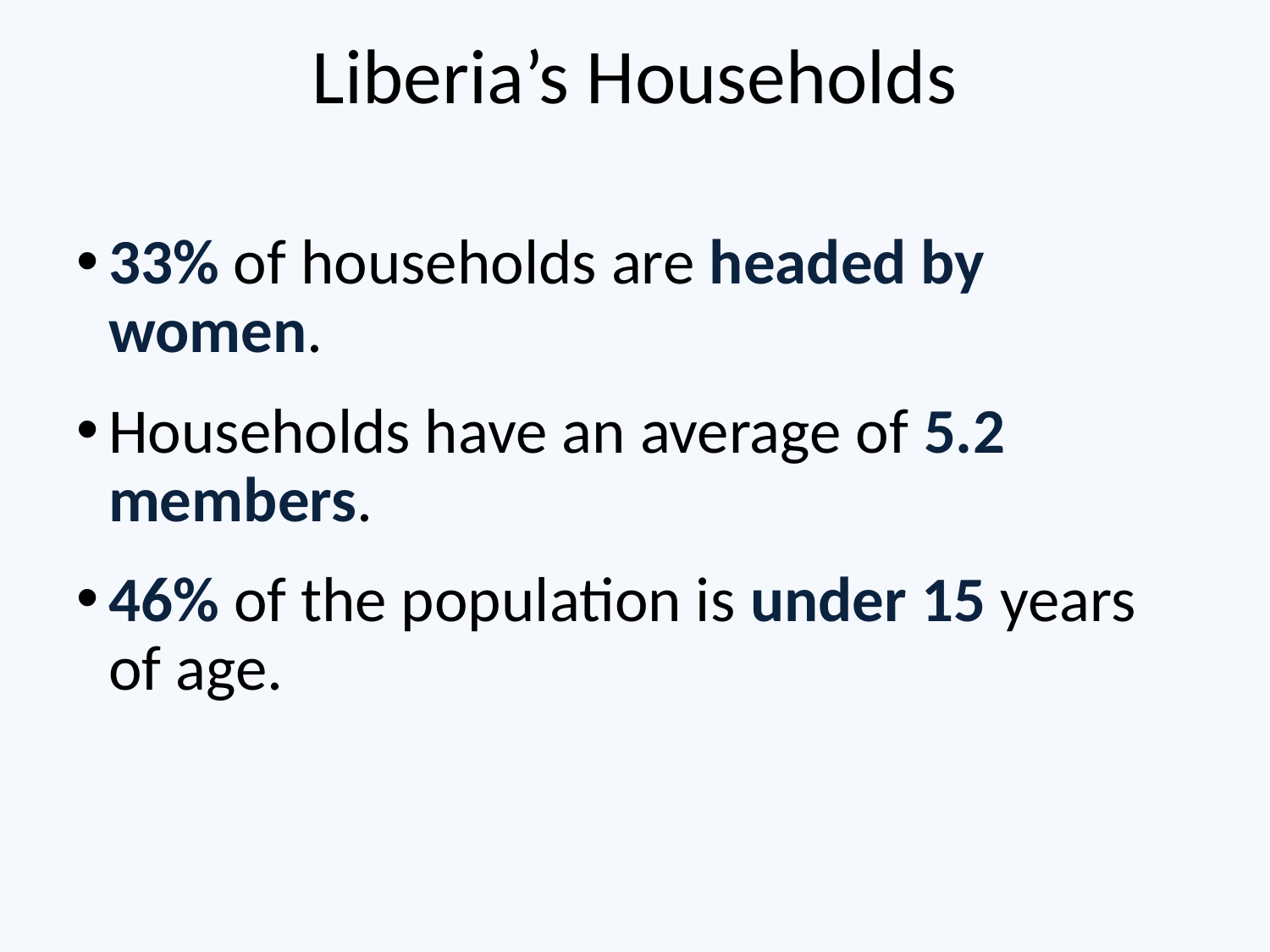

# Liberia’s Households
33% of households are headed by women.
Households have an average of 5.2 members.
46% of the population is under 15 years of age.